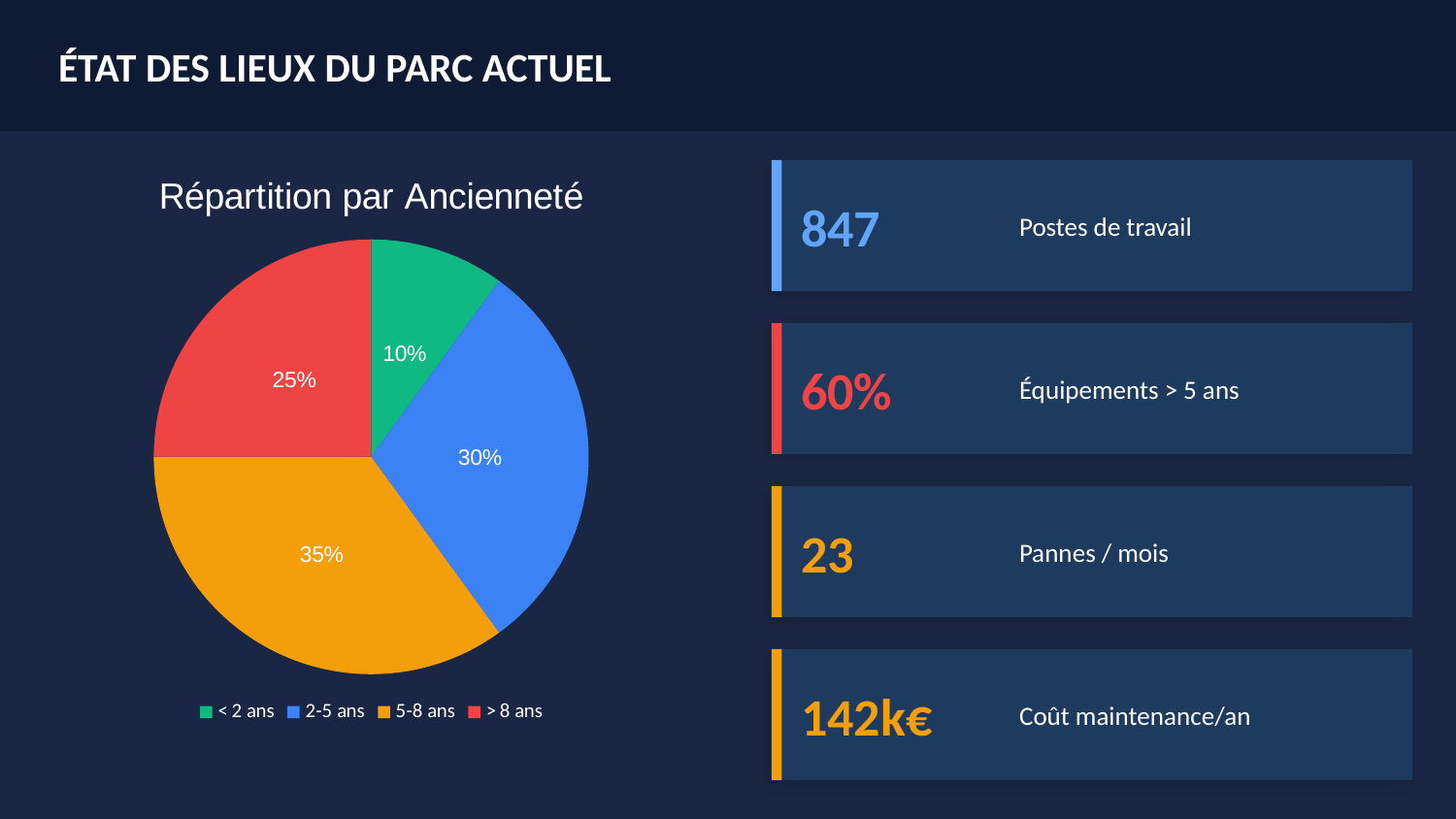

ÉTAT DES LIEUX DU PARC ACTUEL

### Chart: Répartition par Ancienneté

| Category | Âge du parc |
|---|---|
| < 2 ans | 10.0 |
| 2-5 ans | 30.0 |
| 5-8 ans | 35.0 |
| > 8 ans | 25.0 |

847
Postes de travail

60%
Équipements > 5 ans

23
Pannes / mois

142k€
Coût maintenance/an